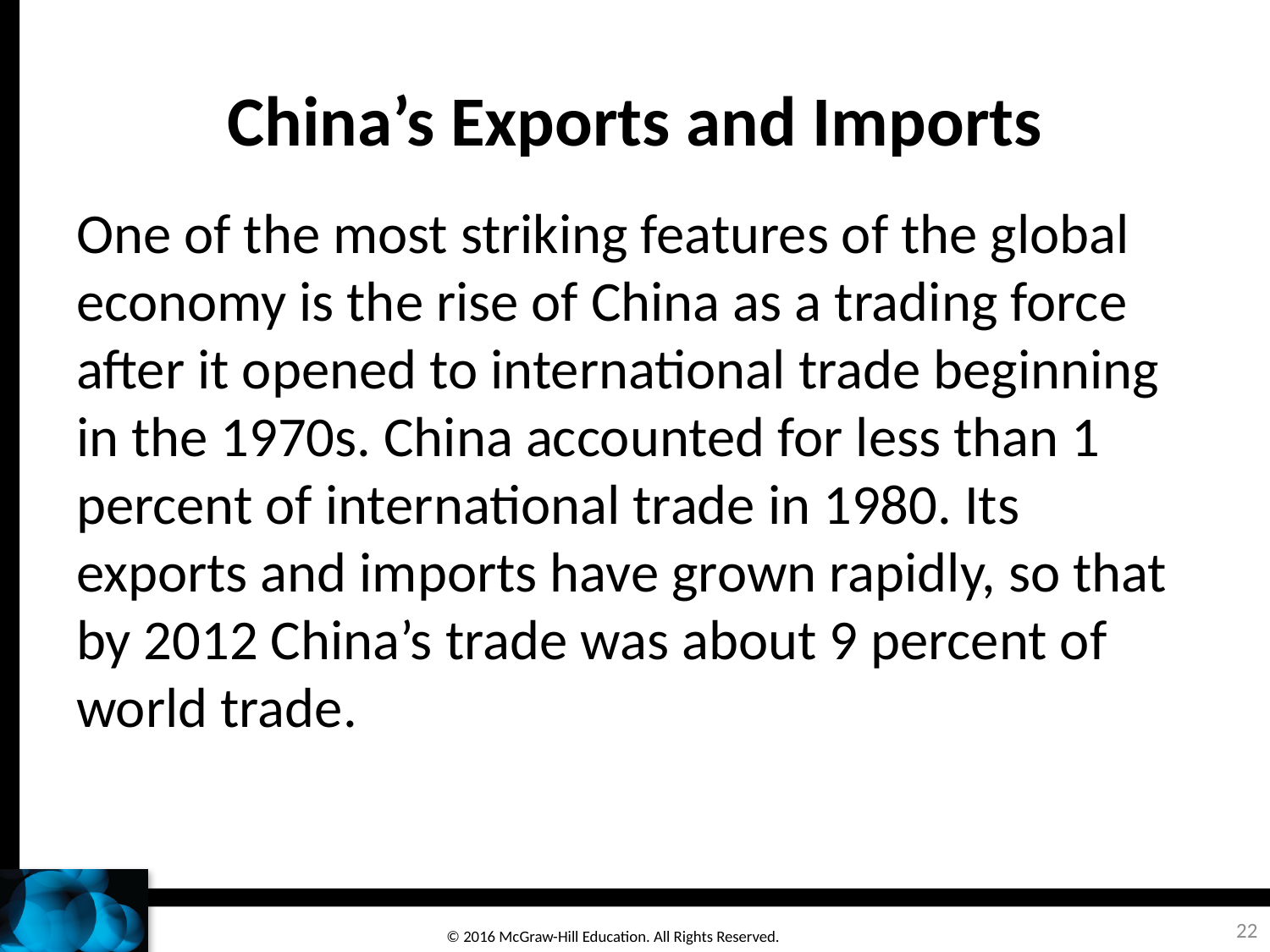

# China’s Exports and Imports
One of the most striking features of the global economy is the rise of China as a trading force after it opened to international trade beginning in the 1970s. China accounted for less than 1 percent of international trade in 1980. Its exports and imports have grown rapidly, so that by 2012 China’s trade was about 9 percent of world trade.
22
© 2016 McGraw-Hill Education. All Rights Reserved.